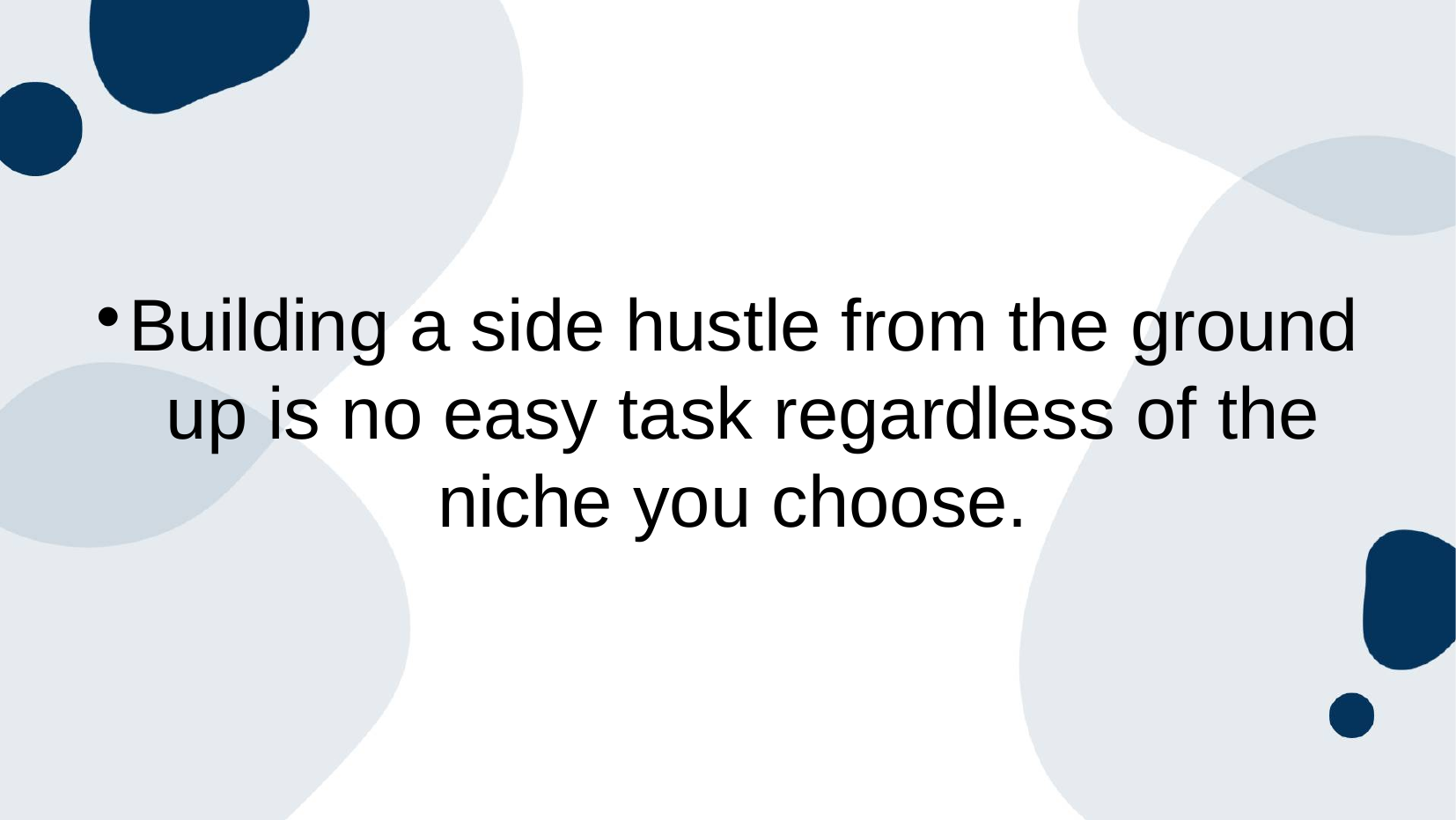

# Building a side hustle from the ground up is no easy task regardless of the niche you choose.